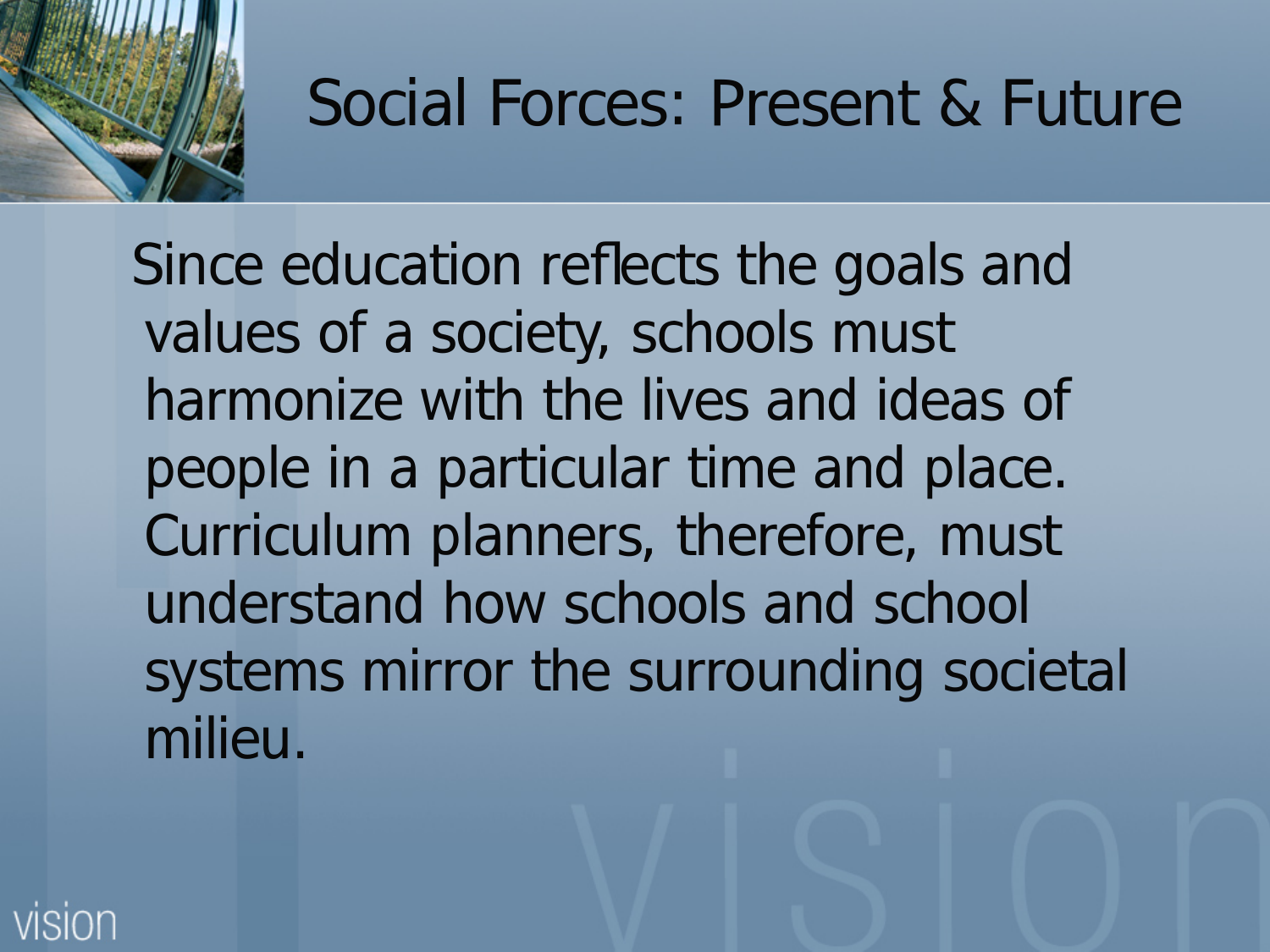

# Social Forces: Present & Future
  Since education reflects the goals and values of a society, schools must harmonize with the lives and ideas of people in a particular time and place.  Curriculum planners, therefore, must understand how schools and school systems mirror the surrounding societal milieu.